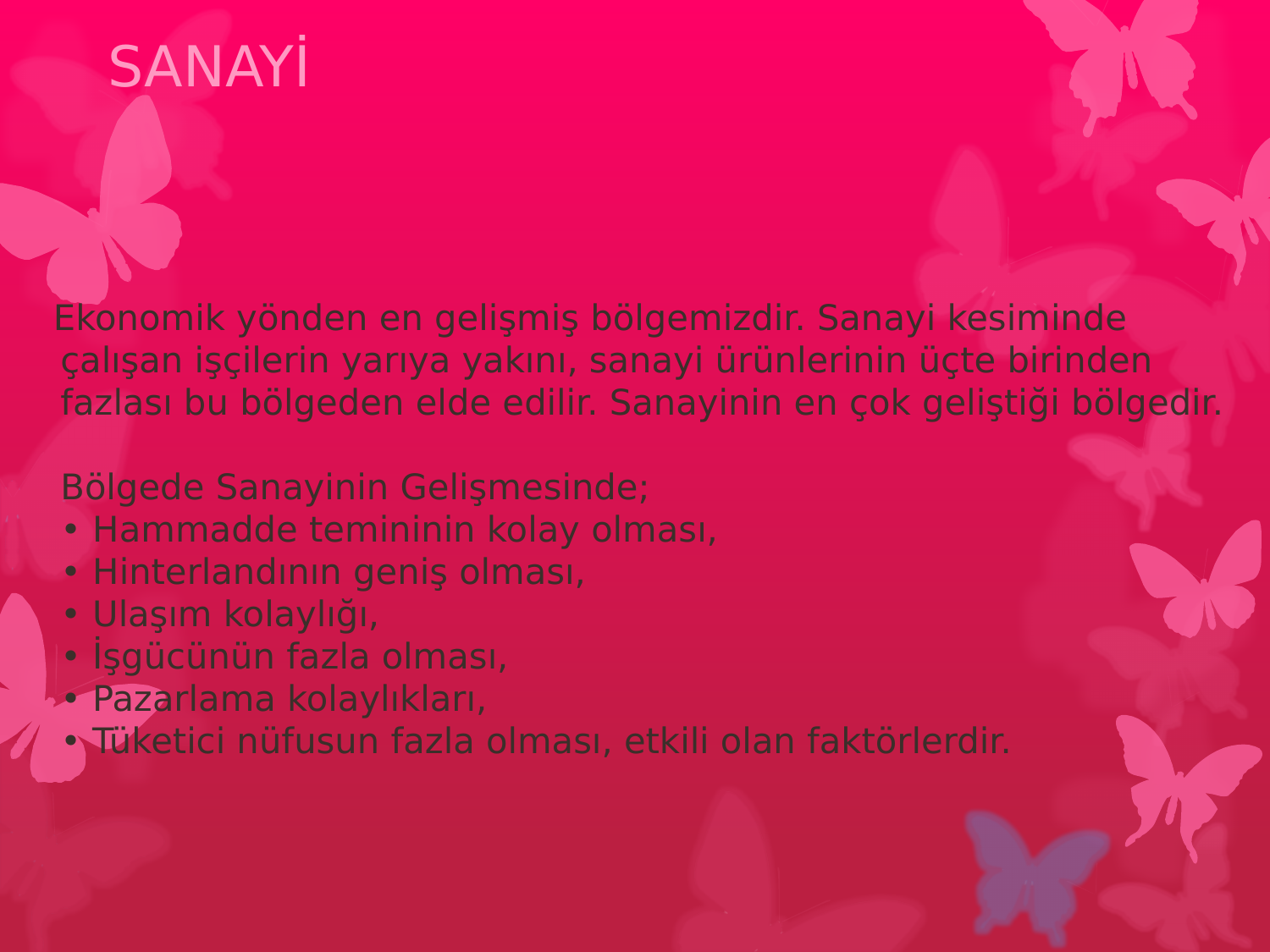

# SANAYİ
    Ekonomik yönden en gelişmiş bölgemizdir. Sanayi kesiminde çalışan işçilerin yarıya yakını, sanayi ürünlerinin üçte birinden fazlası bu bölgeden elde edilir. Sanayinin en çok geliştiği bölgedir.
Bölgede Sanayinin Gelişmesinde; 
• Hammadde temininin kolay olması,
• Hinterlandının geniş olması,
• Ulaşım kolaylığı,
• İşgücünün fazla olması,
• Pazarlama kolaylıkları,
• Tüketici nüfusun fazla olması, etkili olan faktörlerdir.